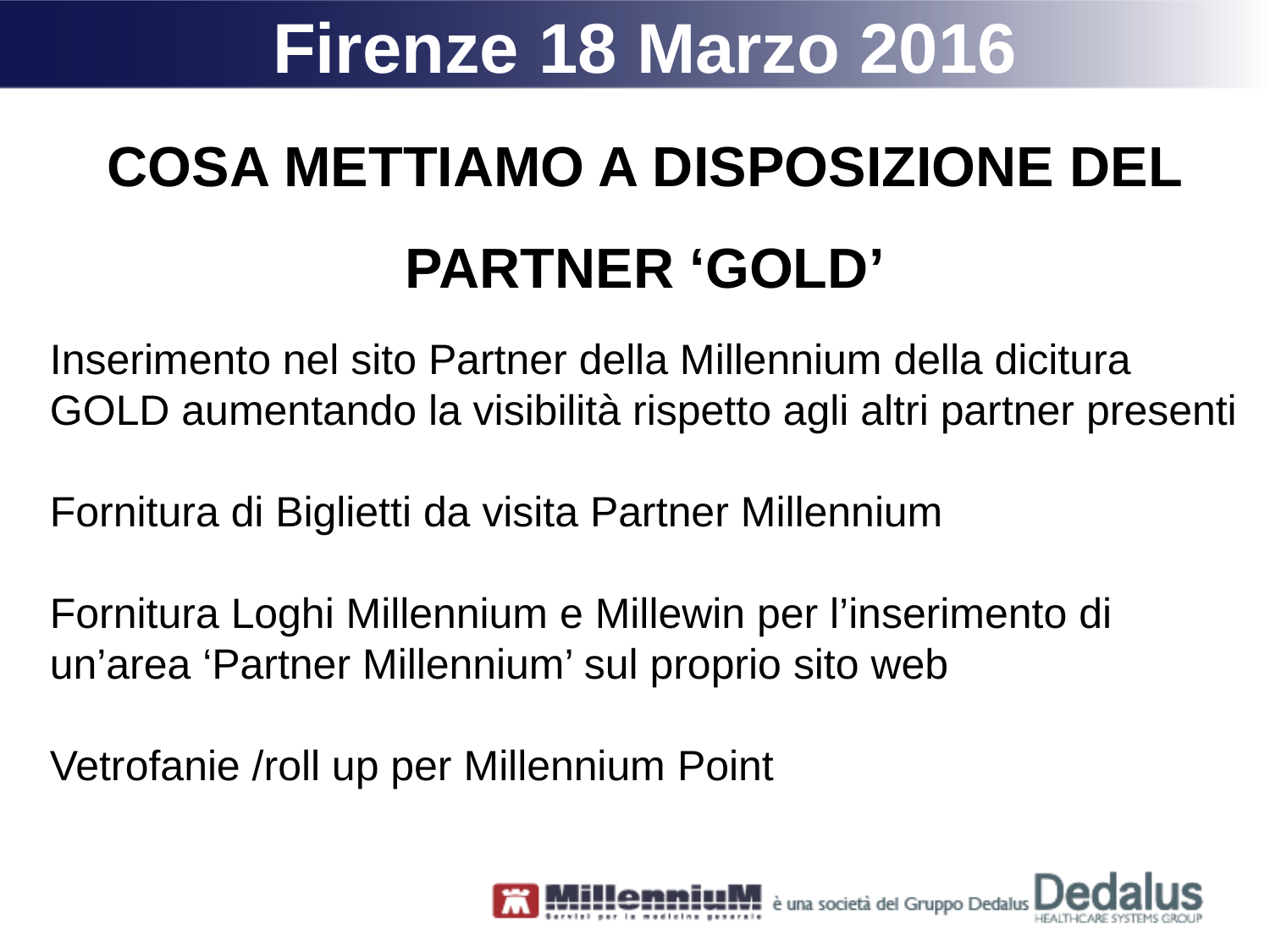

Firenze 18 Marzo 2016

COSA METTIAMO A DISPOSIZIONE DEL PARTNER ‘GOLD’

Inserimento nel sito Partner della Millennium della dicitura GOLD aumentando la visibilità rispetto agli altri partner presenti

Fornitura di Biglietti da visita Partner Millennium

Fornitura Loghi Millennium e Millewin per l’inserimento di un’area ‘Partner Millennium’ sul proprio sito web

Vetrofanie /roll up per Millennium Point